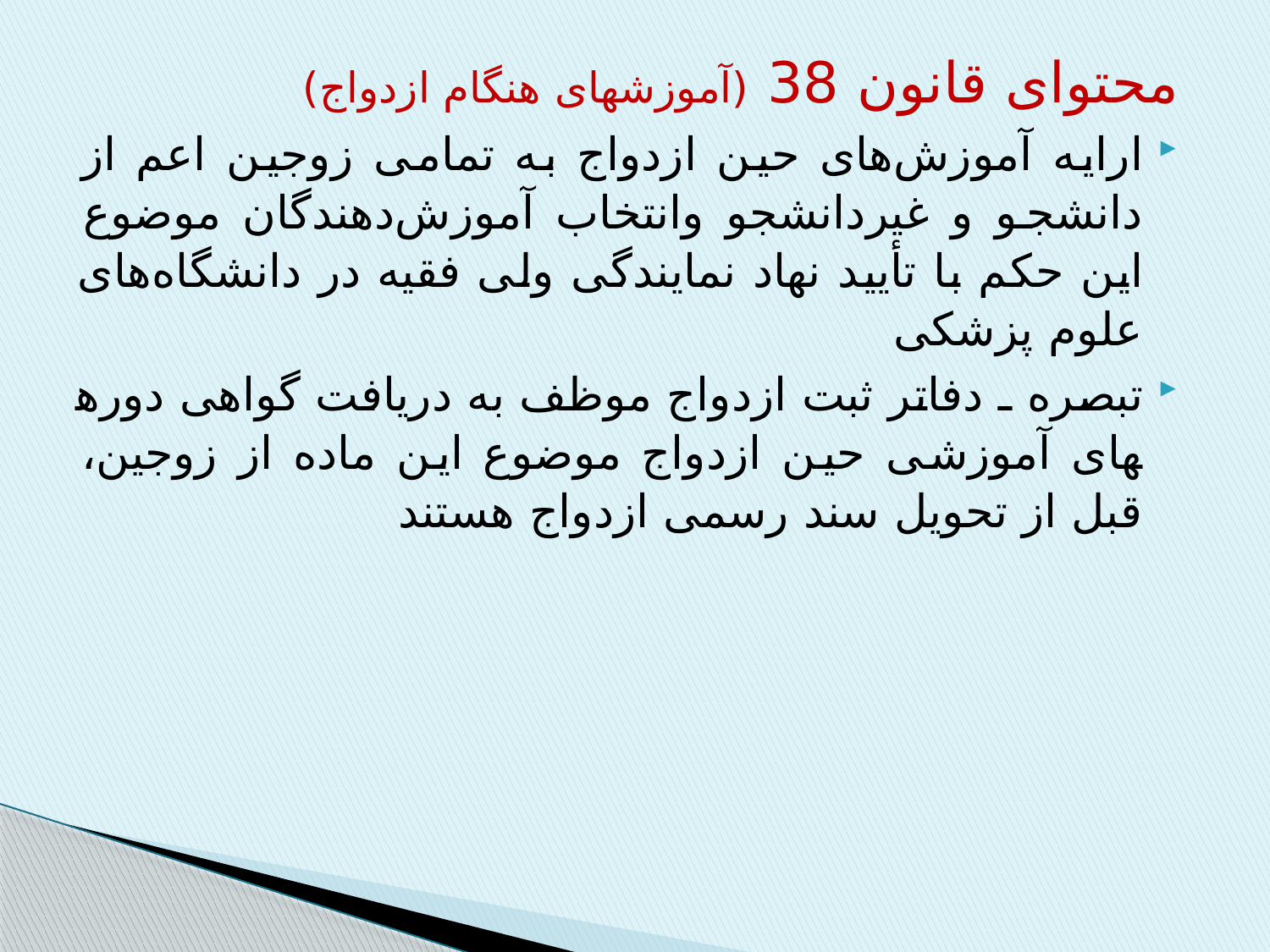

محتوای قانون 38 (آموزشهای هنگام ازدواج)
ارایه آموزش‌های حین ازدواج به تمامی زوجین اعم از دانشجو و غیردانشجو وانتخاب آموزش‌دهندگان موضوع این حکم با تأیید نهاد نمایندگی ولی فقیه در دانشگاه‌های علوم پزشکی
تبصره ـ دفاتر ثبت ازدواج موظف به دریافت گواهی دوره­های آموزشی حین ازدواج موضوع این ماده از زوجین، قبل از تحویل سند رسمی ازدواج هستند